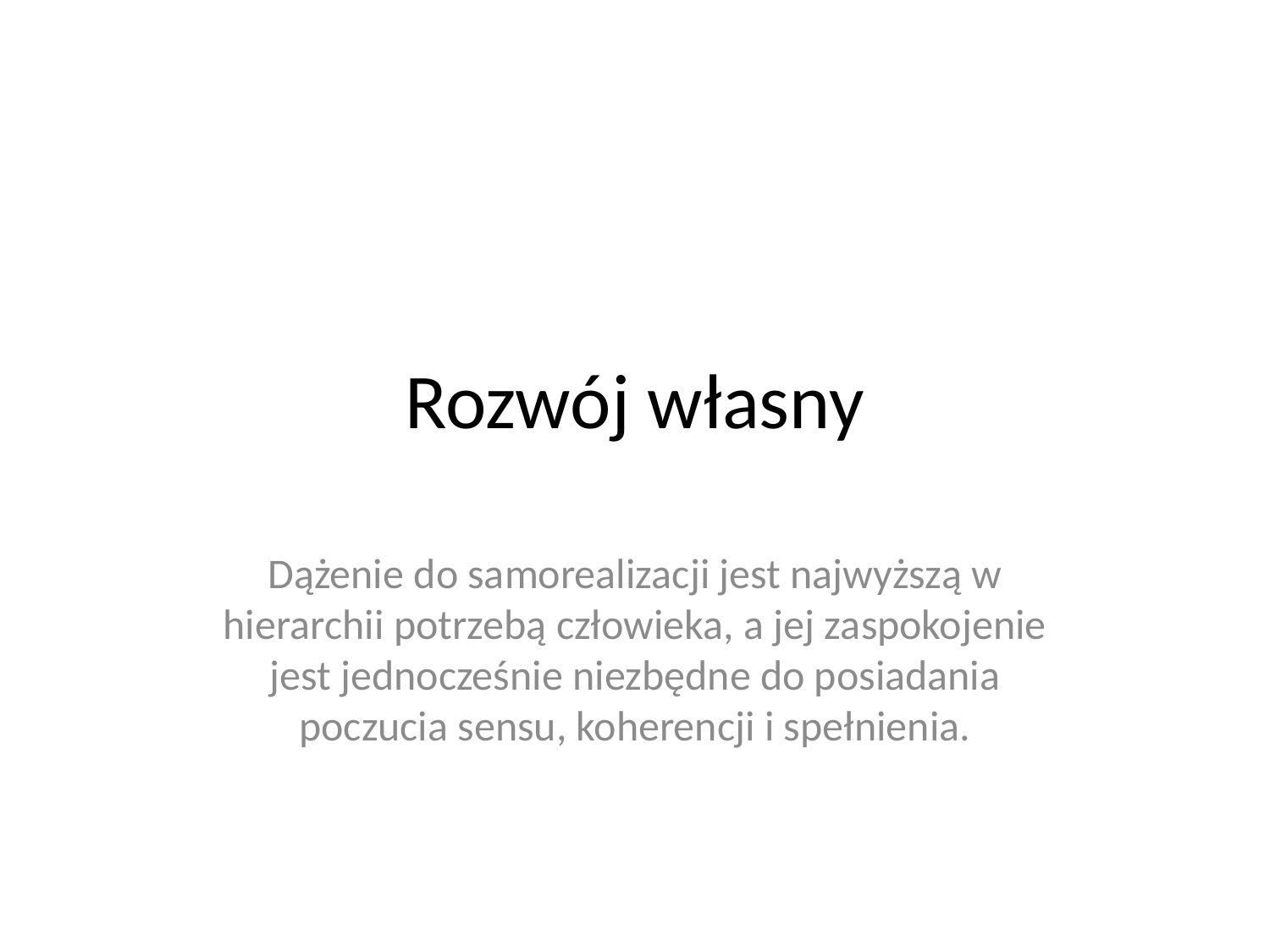

# Rozwój własny
Dążenie do samorealizacji jest najwyższą w hierarchii potrzebą człowieka, a jej zaspokojenie jest jednocześnie niezbędne do posiadania poczucia sensu, koherencji i spełnienia.